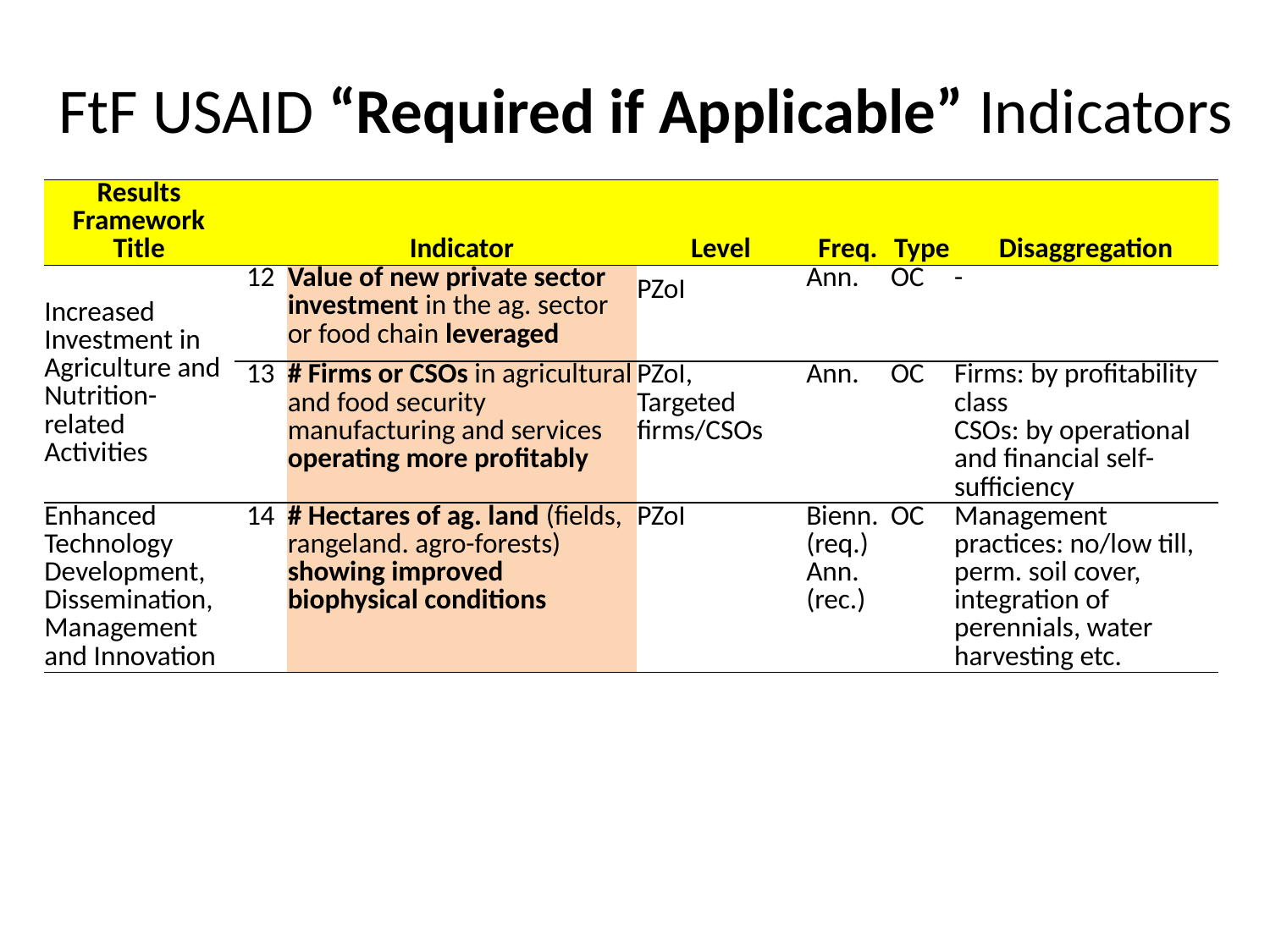

# FtF USAID “Required if Applicable” Indicators
| Results Framework Title |  | Indicator | Level | Freq. | Type | Disaggregation |
| --- | --- | --- | --- | --- | --- | --- |
| Increased Investment in Agriculture and Nutrition-related Activities | 12 | Value of new private sector investment in the ag. sector or food chain leveraged | PZoI | Ann. | OC | - |
|  | 13 | # Firms or CSOs in agricultural and food security manufacturing and services operating more profitably | PZoI, Targeted firms/CSOs | Ann. | OC | Firms: by profitability class CSOs: by operational and financial self-sufficiency |
| Enhanced Technology Development, Dissemination, Management and Innovation | 14 | # Hectares of ag. land (fields, rangeland. agro-forests) showing improved biophysical conditions | PZoI | Bienn. (req.) Ann. (rec.) | OC | Management practices: no/low till, perm. soil cover, integration of perennials, water harvesting etc. |